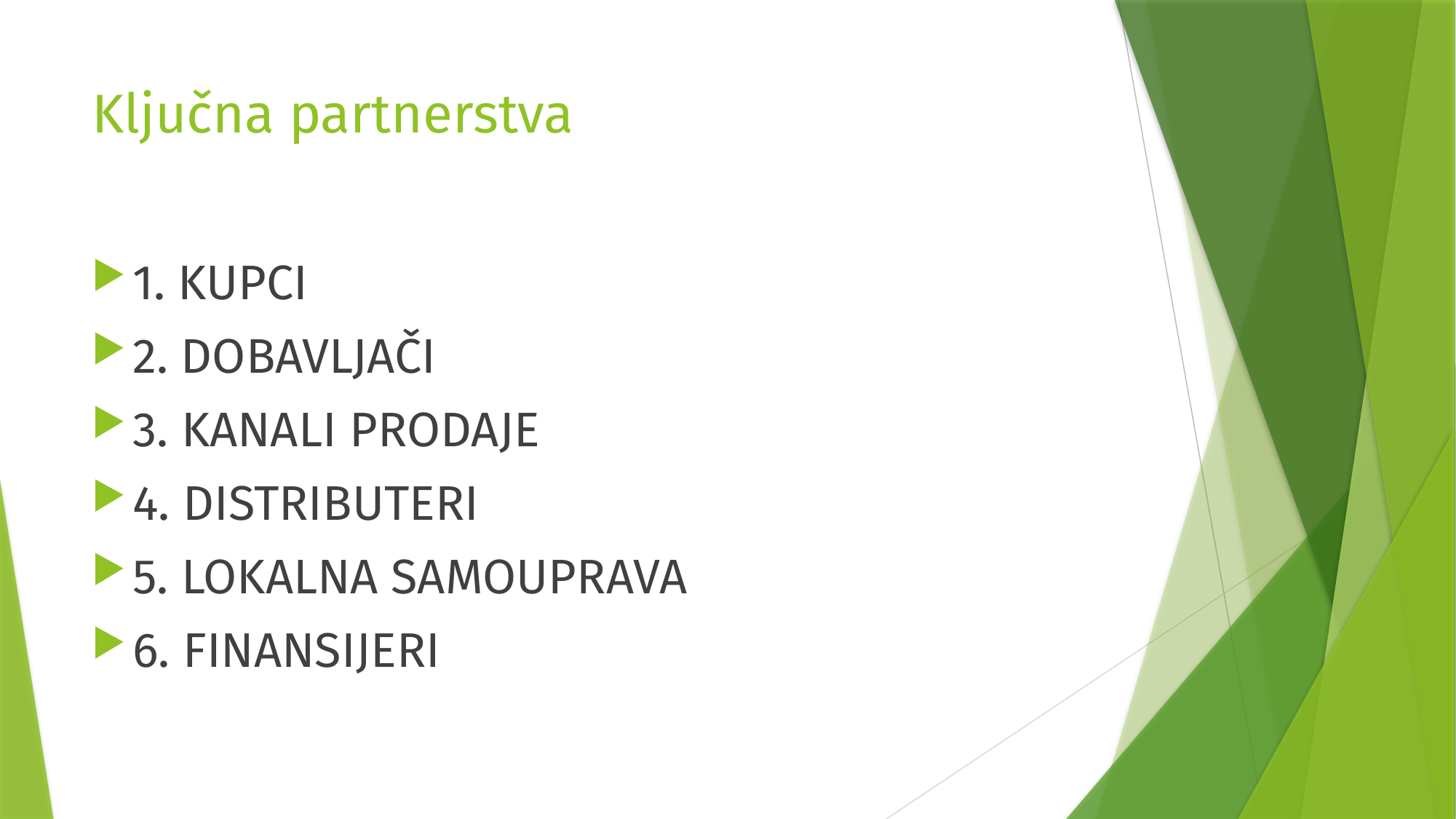

# Ključna partnerstva
1. KUPCI
2. DOBAVLJAČI
3. KANALI PRODAJE
4. DISTRIBUTERI
5. LOKALNA SAMOUPRAVA
6. FINANSIJERI